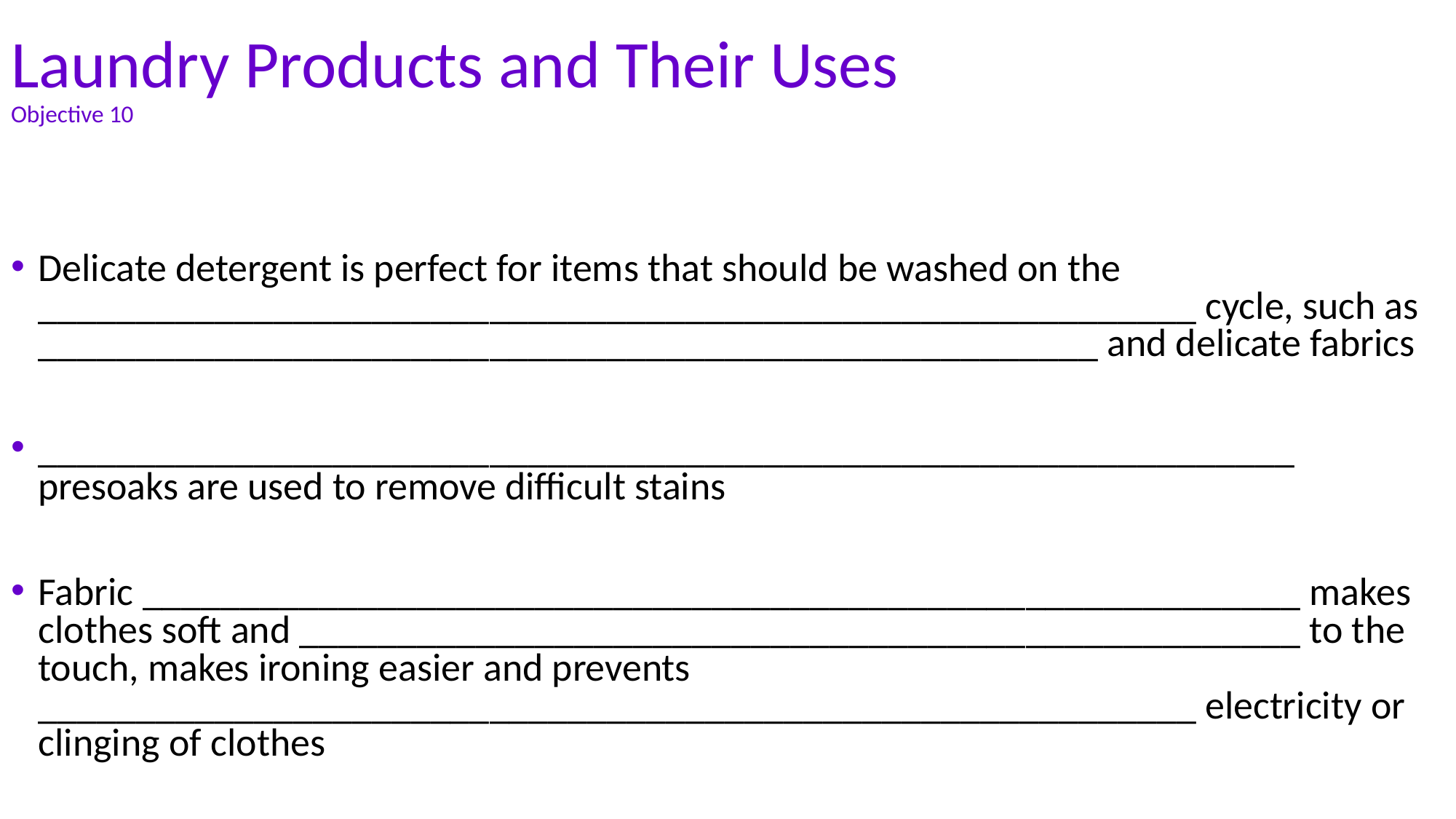

# Laundry Products and Their Uses Objective 10
Delicate detergent is perfect for items that should be washed on the ___________________________________________________________ cycle, such as ______________________________________________________ and delicate fabrics

________________________________________________________________ presoaks are used to remove difficult stains

Fabric ___________________________________________________________ makes clothes soft and ___________________________________________________ to the touch, makes ironing easier and prevents ___________________________________________________________ electricity or clinging of clothes